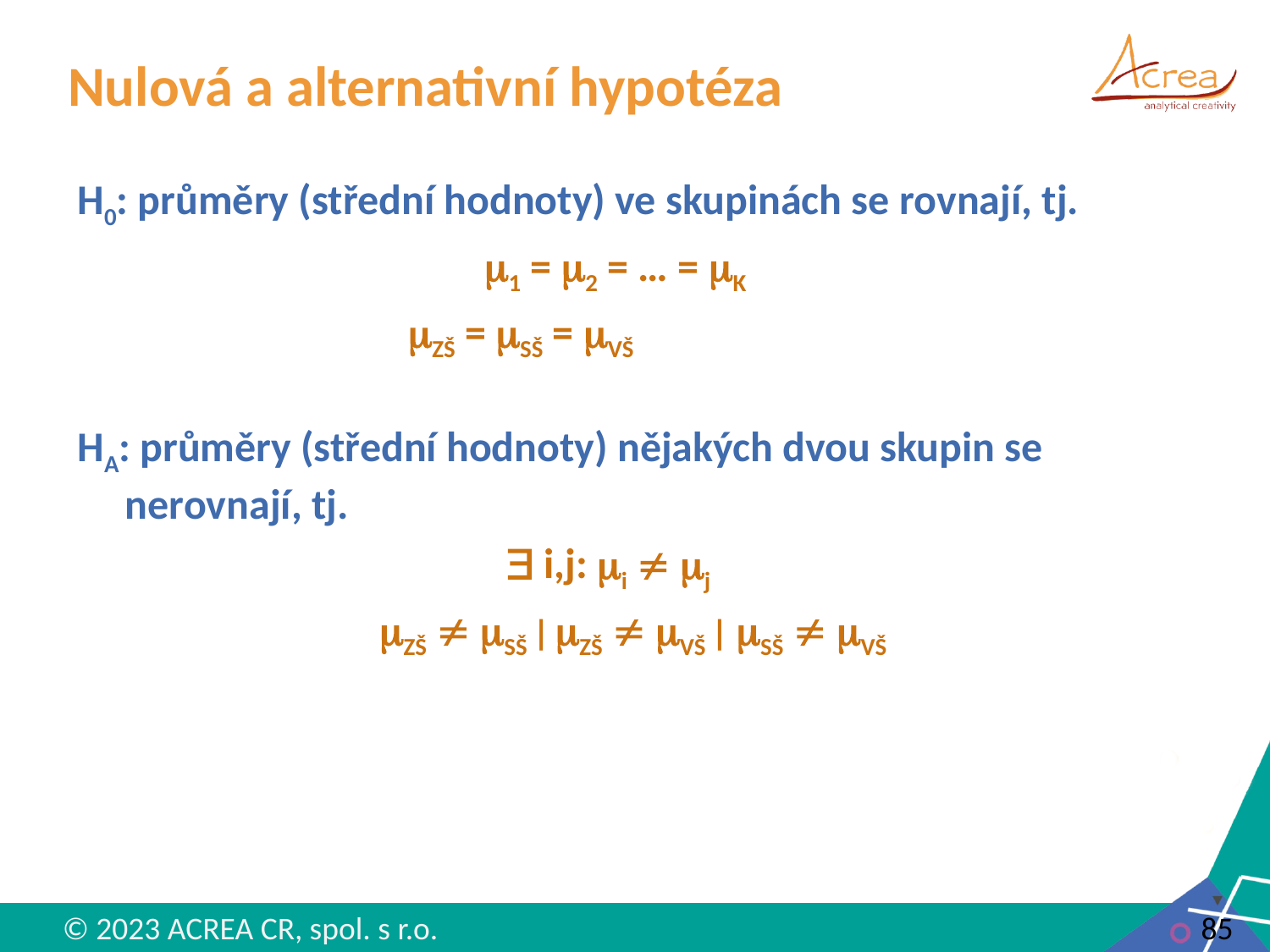

# Nulová a alternativní hypotéza
H0: průměry (střední hodnoty) ve skupinách se rovnají, tj.
			           μ1 = μ2 = … = μK
                                                            μZŠ = μSŠ = μVŠ

HA: průměry (střední hodnoty) nějakých dvou skupin se nerovnají, tj.
				∃ i,j: μi ≠ μj
			μZŠ ≠ μSŠ | μZŠ ≠ μVŠ | μSŠ ≠ μVŠ

85